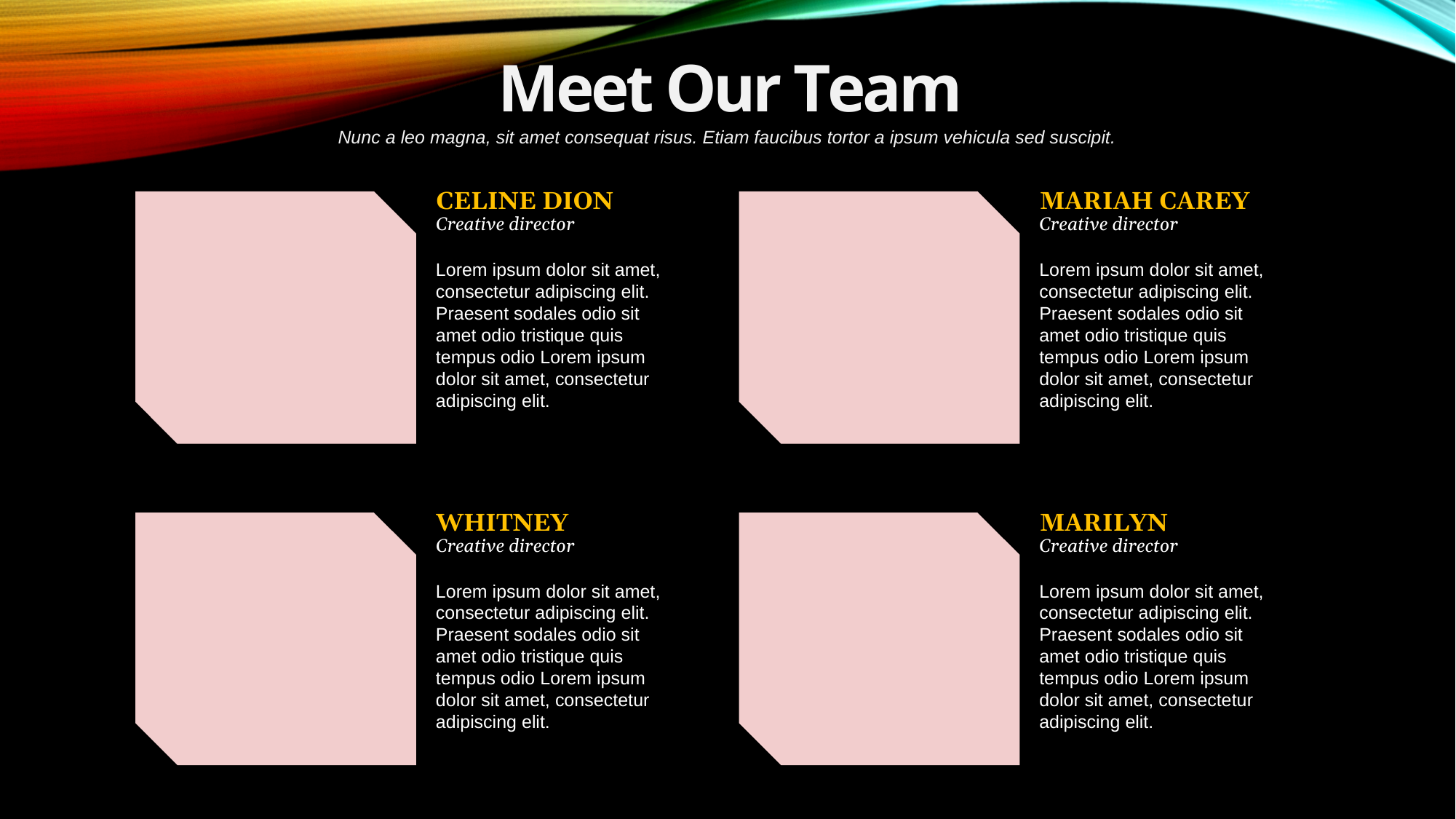

Meet Our Team
Nunc a leo magna, sit amet consequat risus. Etiam faucibus tortor a ipsum vehicula sed suscipit.
CELINE DION
MARIAH CAREY

Creative director
Creative director
Lorem ipsum dolor sit amet, consectetur adipiscing elit. Praesent sodales odio sit amet odio tristique quis tempus odio Lorem ipsum dolor sit amet, consectetur adipiscing elit.
Lorem ipsum dolor sit amet, consectetur adipiscing elit. Praesent sodales odio sit amet odio tristique quis tempus odio Lorem ipsum dolor sit amet, consectetur adipiscing elit.
WHITNEY
MARILYN

Creative director
Creative director
Lorem ipsum dolor sit amet, consectetur adipiscing elit. Praesent sodales odio sit amet odio tristique quis tempus odio Lorem ipsum dolor sit amet, consectetur adipiscing elit.
Lorem ipsum dolor sit amet, consectetur adipiscing elit. Praesent sodales odio sit amet odio tristique quis tempus odio Lorem ipsum dolor sit amet, consectetur adipiscing elit.